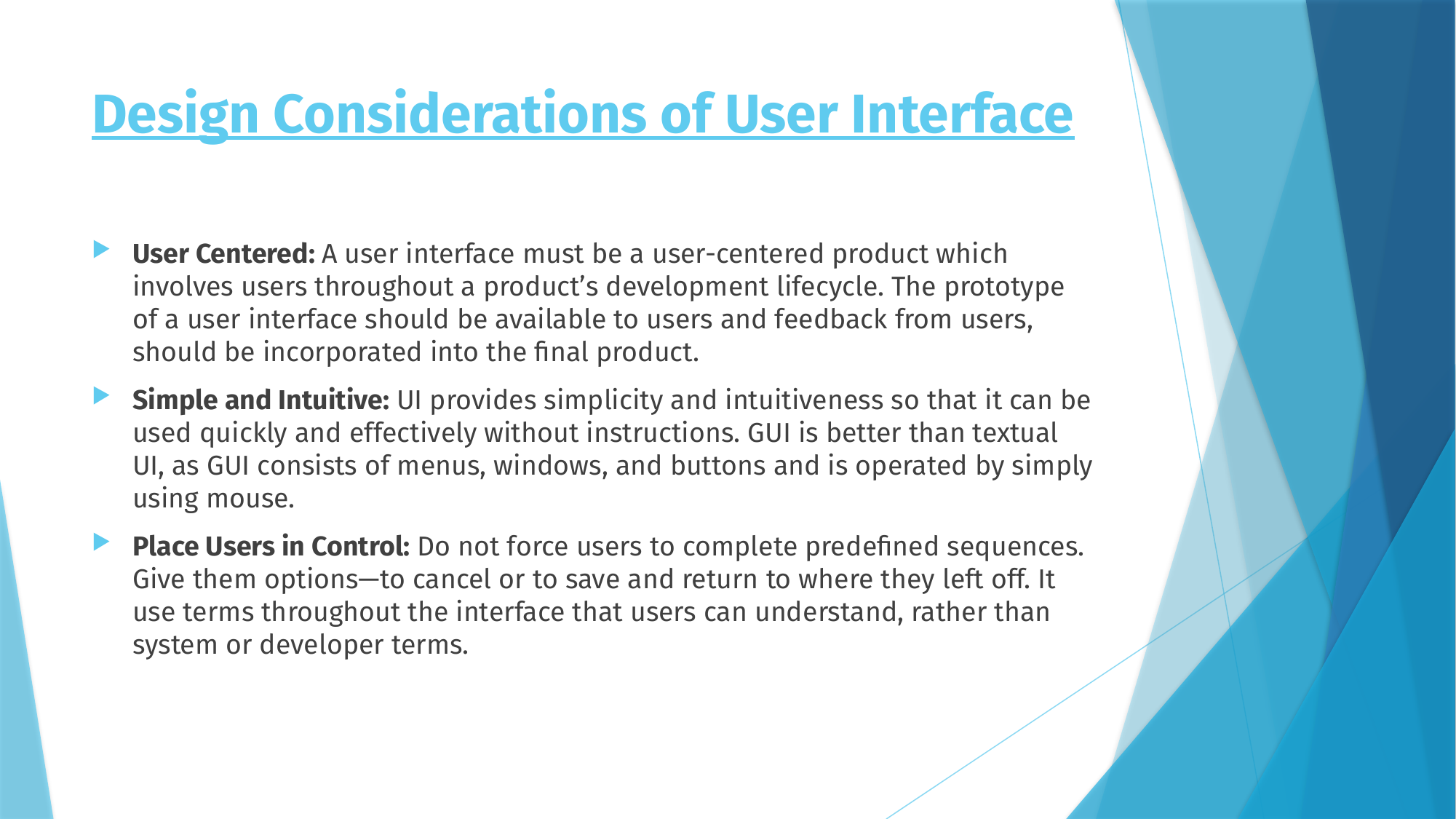

# Design Considerations of User Interface
User Centered: A user interface must be a user-centered product which involves users throughout a product’s development lifecycle. The prototype of a user interface should be available to users and feedback from users, should be incorporated into the final product.
Simple and Intuitive: UI provides simplicity and intuitiveness so that it can be used quickly and effectively without instructions. GUI is better than textual UI, as GUI consists of menus, windows, and buttons and is operated by simply using mouse.
Place Users in Control: Do not force users to complete predefined sequences. Give them options—to cancel or to save and return to where they left off. It use terms throughout the interface that users can understand, rather than system or developer terms.